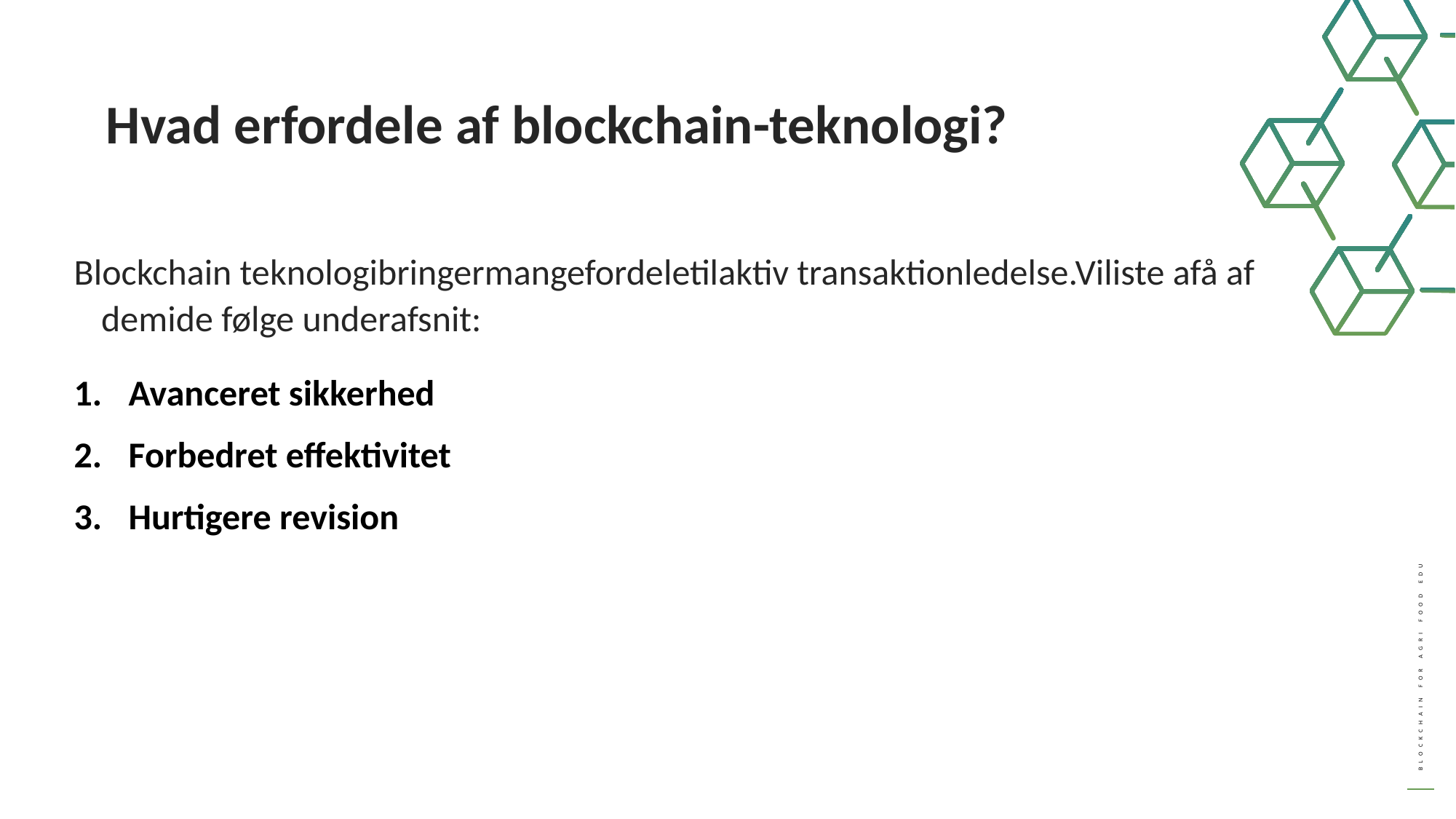

Hvad erfordele af blockchain-teknologi?
Blockchain teknologibringermangefordeletilaktiv transaktionledelse.Viliste afå af demide følge underafsnit:
Avanceret sikkerhed
Forbedret effektivitet
Hurtigere revision